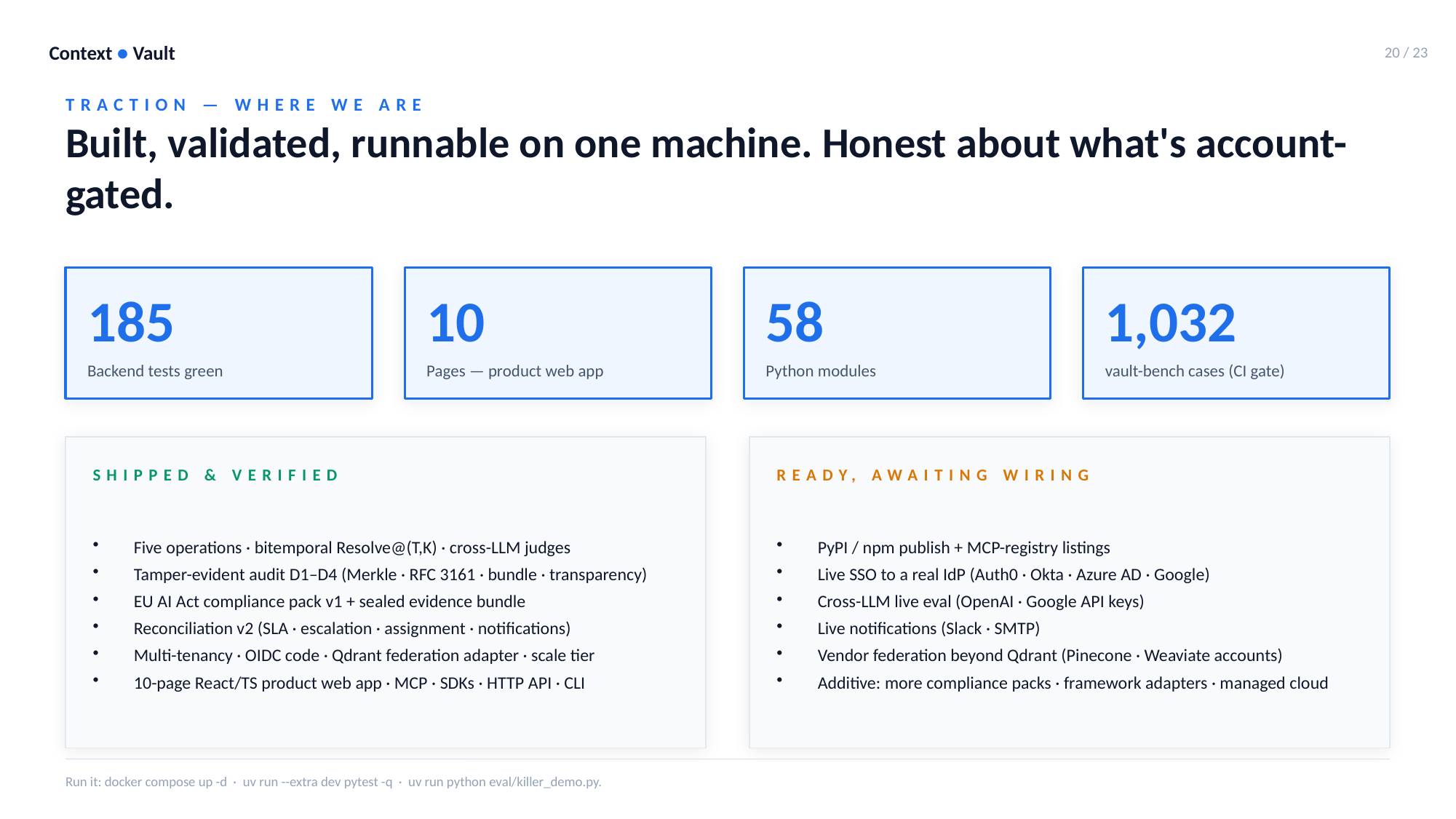

Context ● Vault
20 / 23
TRACTION — WHERE WE ARE
Built, validated, runnable on one machine. Honest about what's account-gated.

185
10
58
1,032
Backend tests green
Pages — product web app
Python modules
vault-bench cases (CI gate)

SHIPPED & VERIFIED
READY, AWAITING WIRING
Five operations · bitemporal Resolve@(T,K) · cross-LLM judges
Tamper-evident audit D1–D4 (Merkle · RFC 3161 · bundle · transparency)
EU AI Act compliance pack v1 + sealed evidence bundle
Reconciliation v2 (SLA · escalation · assignment · notifications)
Multi-tenancy · OIDC code · Qdrant federation adapter · scale tier
10-page React/TS product web app · MCP · SDKs · HTTP API · CLI
PyPI / npm publish + MCP-registry listings
Live SSO to a real IdP (Auth0 · Okta · Azure AD · Google)
Cross-LLM live eval (OpenAI · Google API keys)
Live notifications (Slack · SMTP)
Vendor federation beyond Qdrant (Pinecone · Weaviate accounts)
Additive: more compliance packs · framework adapters · managed cloud

Run it: docker compose up -d  ·  uv run --extra dev pytest -q  ·  uv run python eval/killer_demo.py.